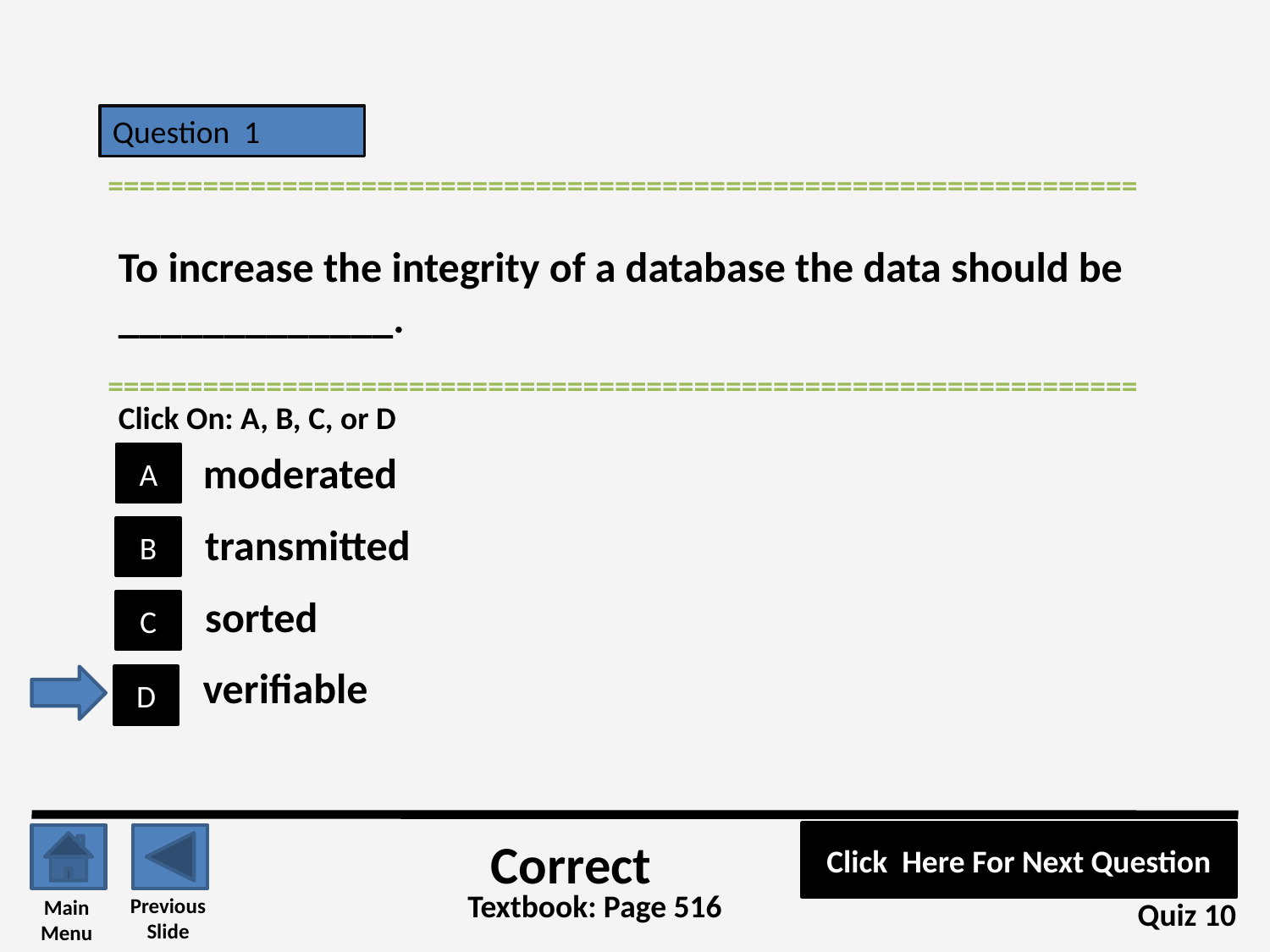

Question  1
=================================================================
To increase the integrity of a database the data should be _____________.
=================================================================
Click On: A, B, C, or D

moderated
A
transmitted
B

sorted
C
verifiable

D
Click  Here For Next Question

Correct
Textbook: Page 516
Previous
Slide
Main
Menu
Quiz 10